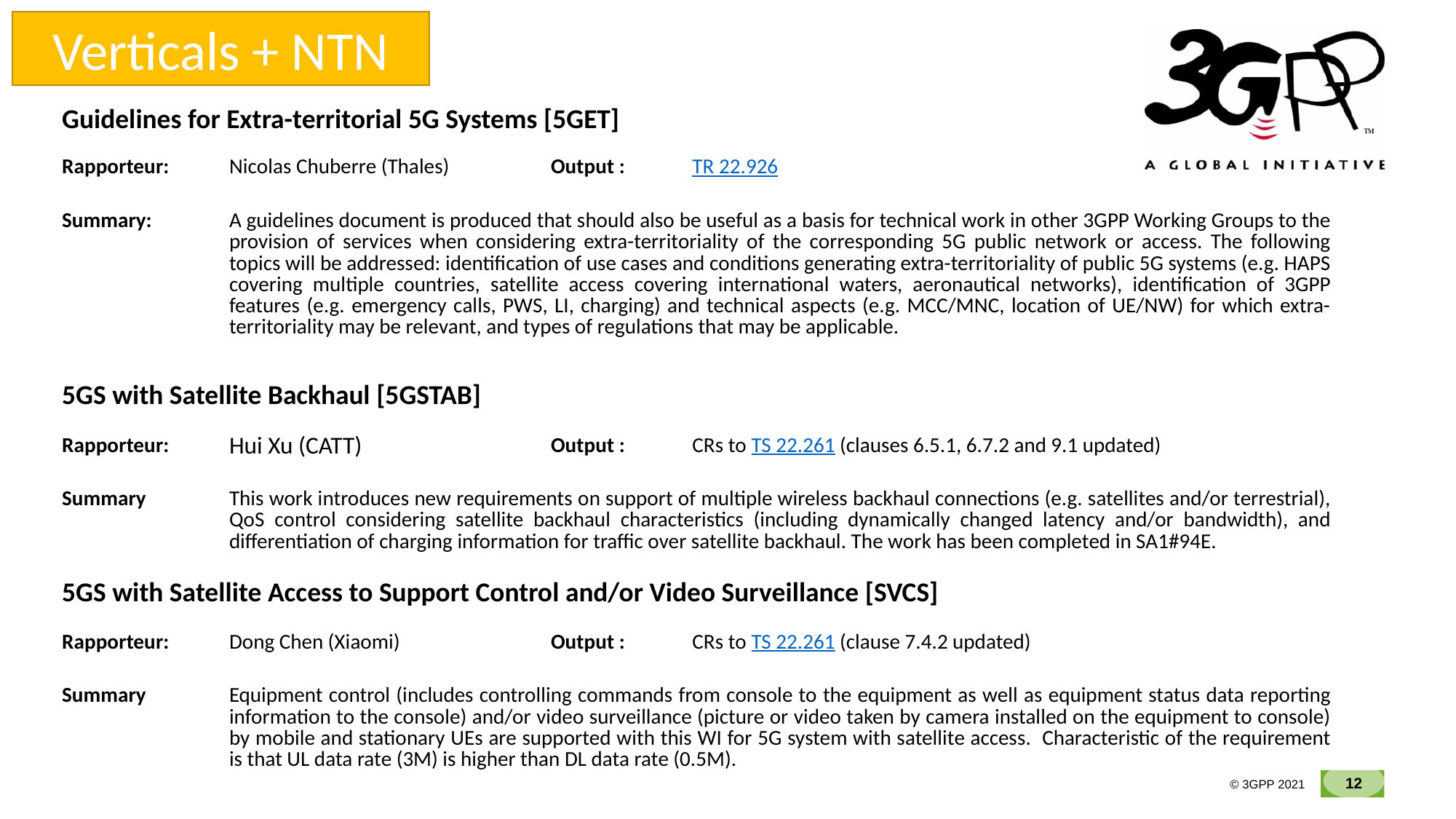

Verticals + NTN
| Guidelines for Extra-territorial 5G Systems [5GET] |  |  |  |
| --- | --- | --- | --- |
| Rapporteur: | Nicolas Chuberre (Thales) | Output : | TR 22.926 |
| Summary: | A guidelines document is produced that should also be useful as a basis for technical work in other 3GPP Working Groups to the provision of services when considering extra-territoriality of the corresponding 5G public network or access. The following topics will be addressed: identification of use cases and conditions generating extra-territoriality of public 5G systems (e.g. HAPS covering multiple countries, satellite access covering international waters, aeronautical networks), identification of 3GPP features (e.g. emergency calls, PWS, LI, charging) and technical aspects (e.g. MCC/MNC, location of UE/NW) for which extra-territoriality may be relevant, and types of regulations that may be applicable. |  |  |
| 5GS with Satellite Backhaul [5GSTAB] |  |  |  |
| --- | --- | --- | --- |
| Rapporteur: | Hui Xu (CATT) | Output : | CRs to TS 22.261 (clauses 6.5.1, 6.7.2 and 9.1 updated) |
| Summary | This work introduces new requirements on support of multiple wireless backhaul connections (e.g. satellites and/or terrestrial), QoS control considering satellite backhaul characteristics (including dynamically changed latency and/or bandwidth), and differentiation of charging information for traffic over satellite backhaul. The work has been completed in SA1#94E. |  |  |
| 5GS with Satellite Access to Support Control and/or Video Surveillance [SVCS] |  |  |  |
| --- | --- | --- | --- |
| Rapporteur: | Dong Chen (Xiaomi) | Output : | CRs to TS 22.261 (clause 7.4.2 updated) |
| Summary | Equipment control (includes controlling commands from console to the equipment as well as equipment status data reporting information to the console) and/or video surveillance (picture or video taken by camera installed on the equipment to console) by mobile and stationary UEs are supported with this WI for 5G system with satellite access. Characteristic of the requirement is that UL data rate (3M) is higher than DL data rate (0.5M). |  |  |